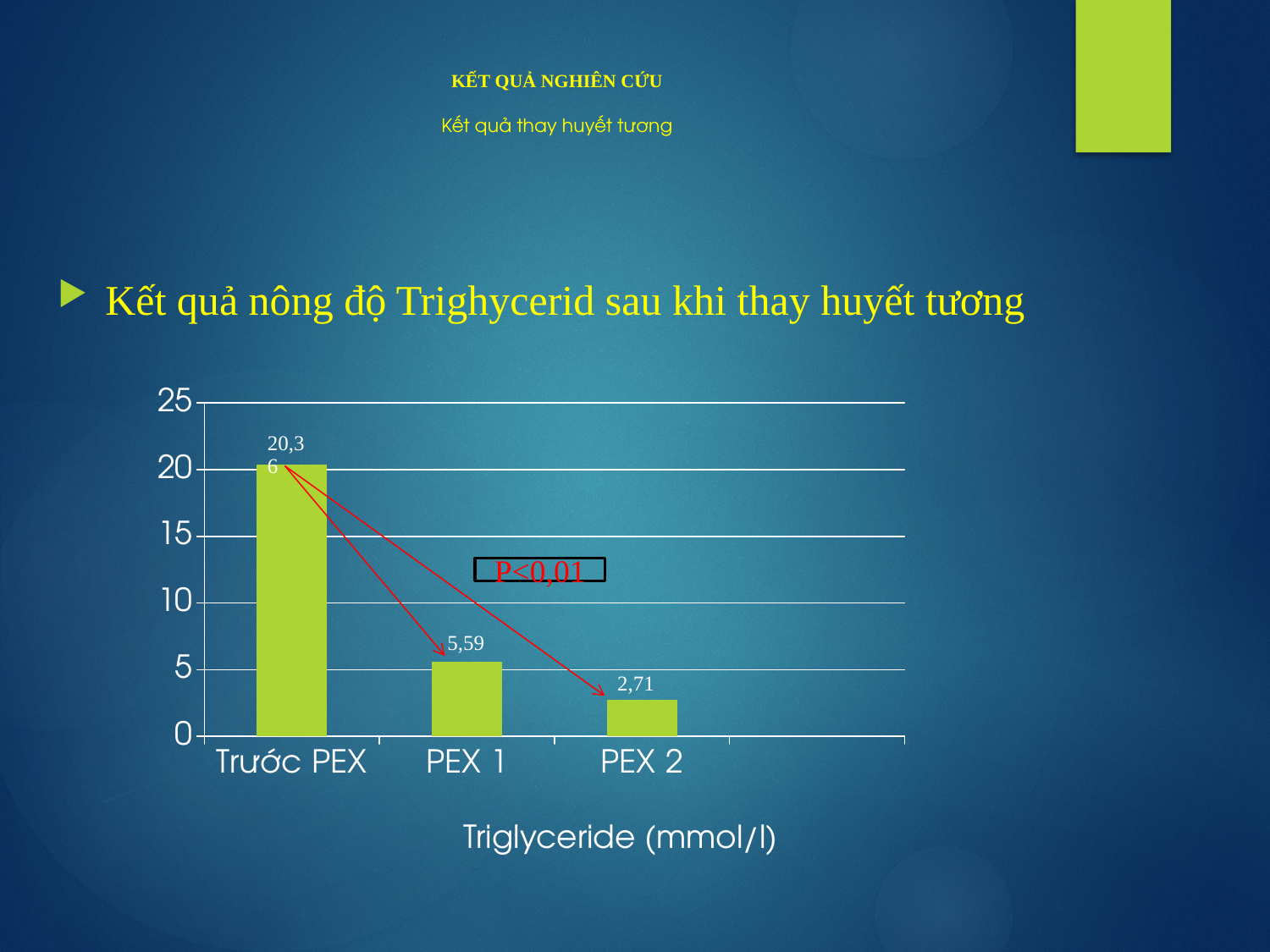

# KẾT QUẢ NGHIÊN CỨU Kết quả thay huyết tương
Kết quả nông độ Trighycerid sau khi thay huyết tương

### Chart

| Category | Series 1 | Column1 | Column2 |
|---|---|---|---|
| Trước PEX | 20.36 | None | None |
| PEX 1 | 5.59 | None | None |
| PEX 2 | 2.71 | None | None |
P<0,01
Triglyceride (mmol/l)